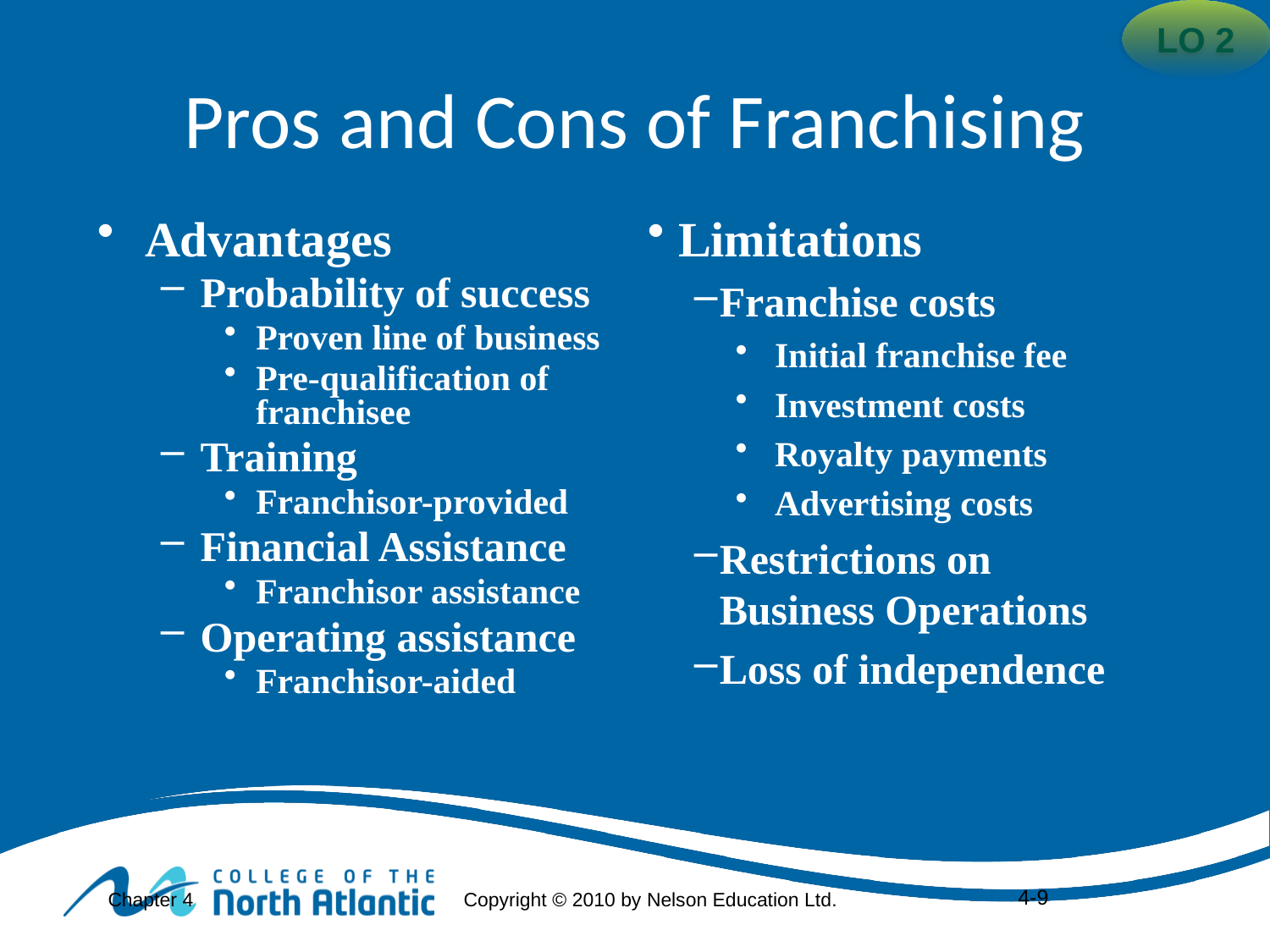

LO 2
# Pros and Cons of Franchising
Advantages
Probability of success
Proven line of business
Pre-qualification of franchisee
Training
Franchisor-provided
Financial Assistance
Franchisor assistance
Operating assistance
Franchisor-aided
Limitations
Franchise costs
Initial franchise fee
Investment costs
Royalty payments
Advertising costs
Restrictions on Business Operations
Loss of independence
4-9